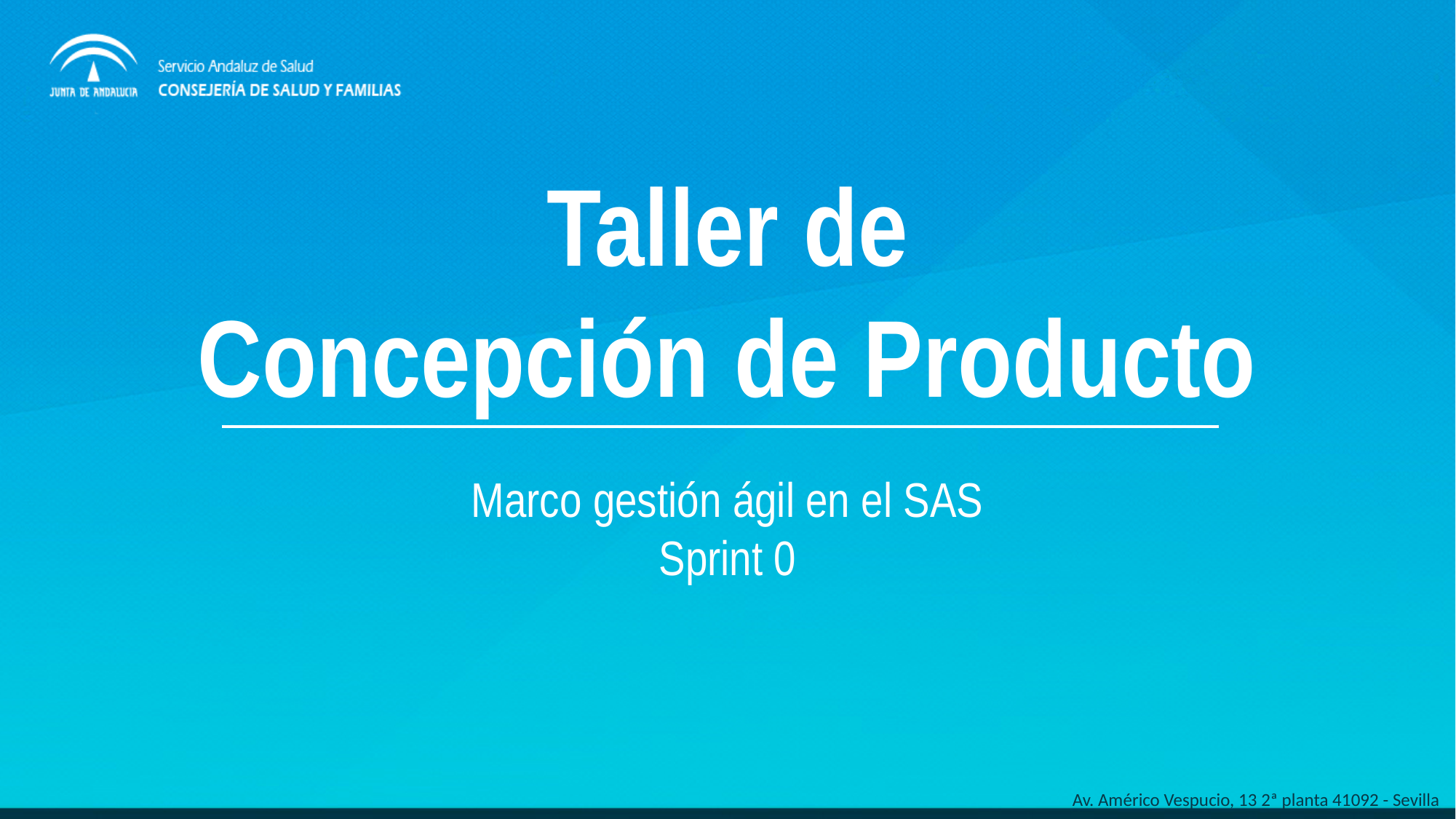

# Taller de Concepción de Producto
Marco gestión ágil en el SAS
Sprint 0